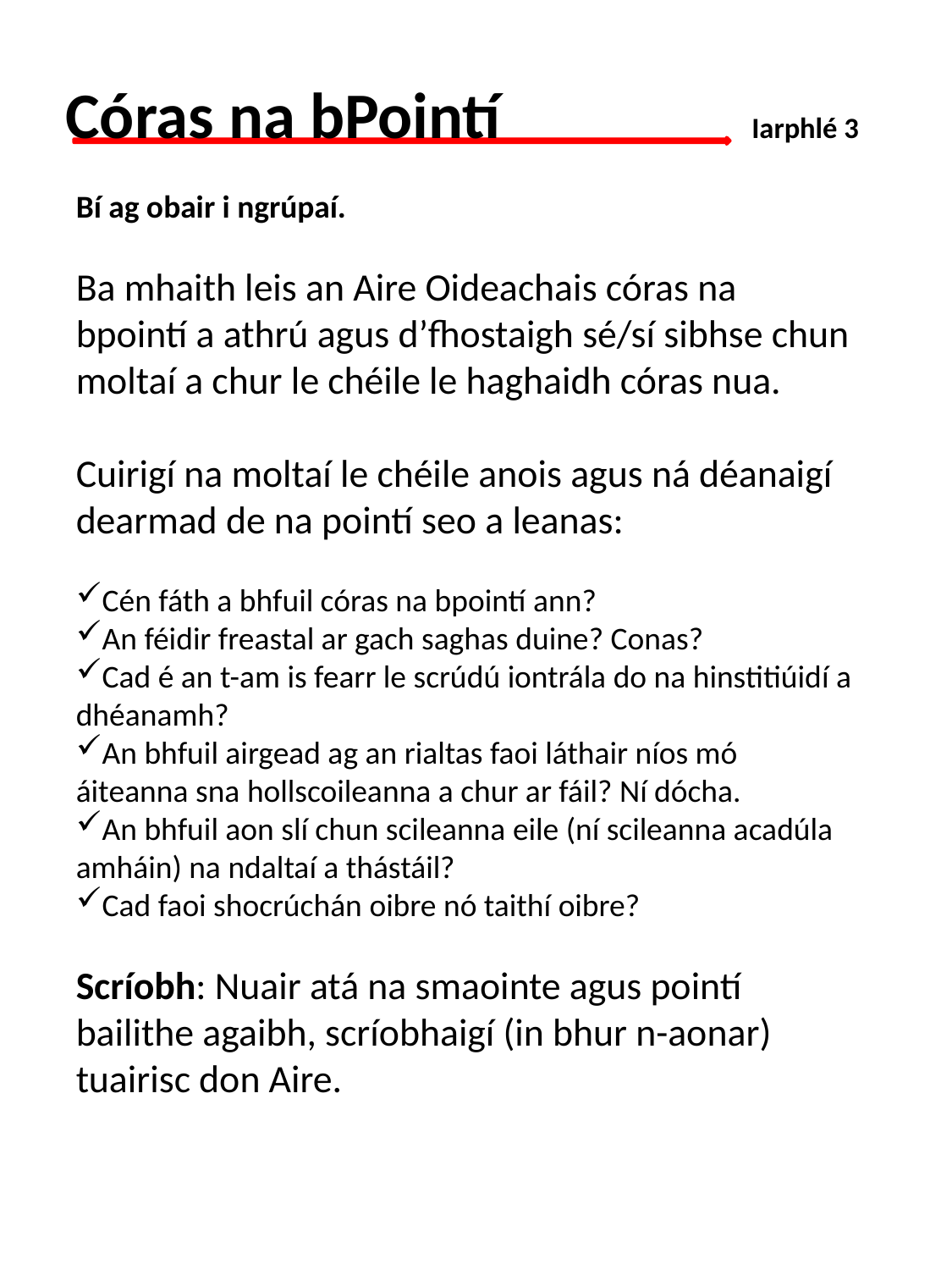

# Córas na bPointí	               Iarphlé 3

Bí ag obair i ngrúpaí.

Ba mhaith leis an Aire Oideachais córas na bpointí a athrú agus d’fhostaigh sé/sí sibhse chun moltaí a chur le chéile le haghaidh córas nua.

Cuirigí na moltaí le chéile anois agus ná déanaigí dearmad de na pointí seo a leanas:

Cén fáth a bhfuil córas na bpointí ann?
An féidir freastal ar gach saghas duine? Conas?
Cad é an t-am is fearr le scrúdú iontrála do na hinstitiúidí a dhéanamh?
An bhfuil airgead ag an rialtas faoi láthair níos mó áiteanna sna hollscoileanna a chur ar fáil? Ní dócha.
An bhfuil aon slí chun scileanna eile (ní scileanna acadúla amháin) na ndaltaí a thástáil?
Cad faoi shocrúchán oibre nó taithí oibre?

Scríobh: Nuair atá na smaointe agus pointí bailithe agaibh, scríobhaigí (in bhur n-aonar) tuairisc don Aire.